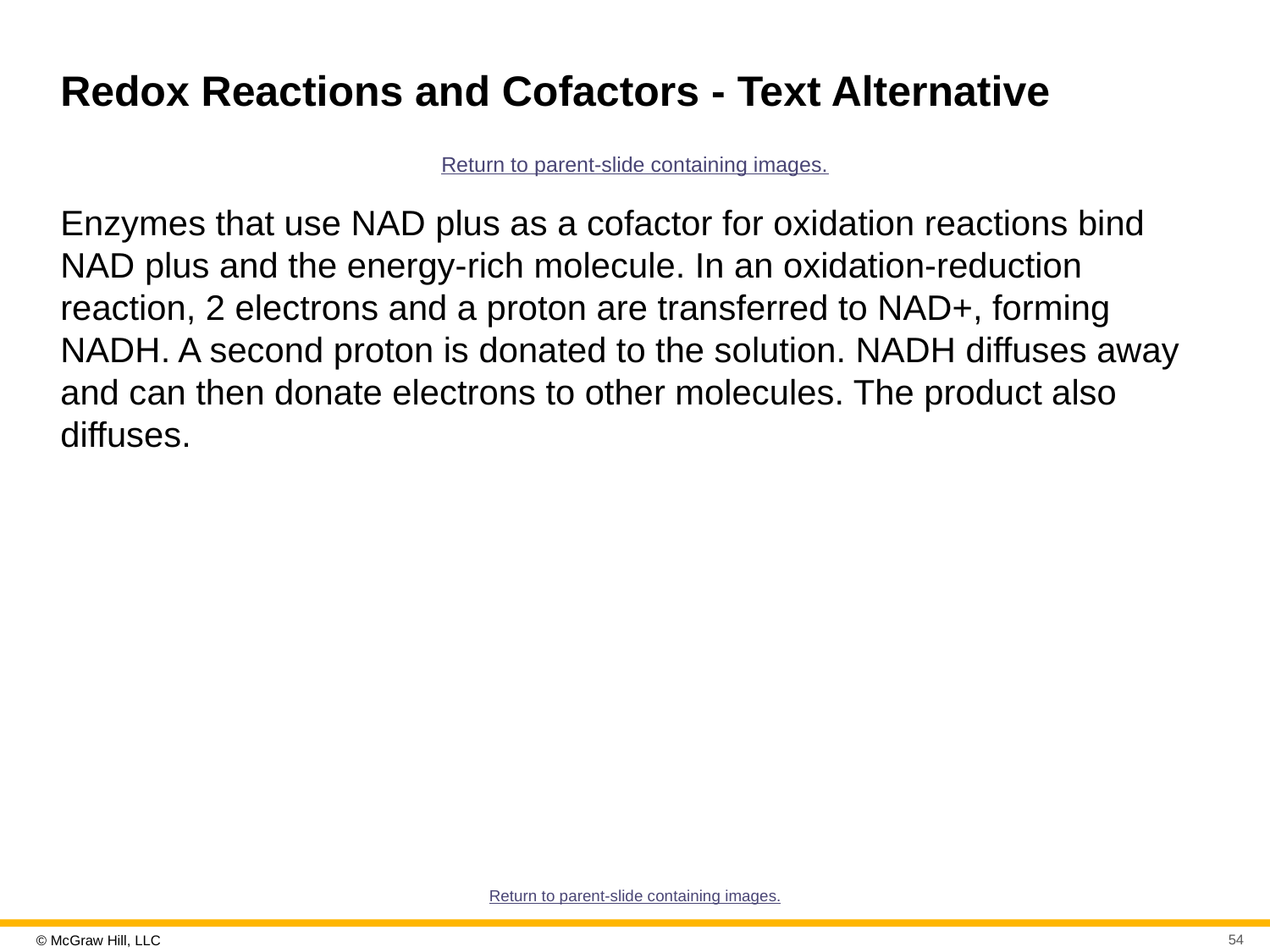

# Redox Reactions and Cofactors - Text Alternative
Return to parent-slide containing images.
Enzymes that use NAD plus as a cofactor for oxidation reactions bind NAD plus and the energy-rich molecule. In an oxidation-reduction reaction, 2 electrons and a proton are transferred to NAD+, forming NADH. A second proton is donated to the solution. NADH diffuses away and can then donate electrons to other molecules. The product also diffuses.
Return to parent-slide containing images.
54